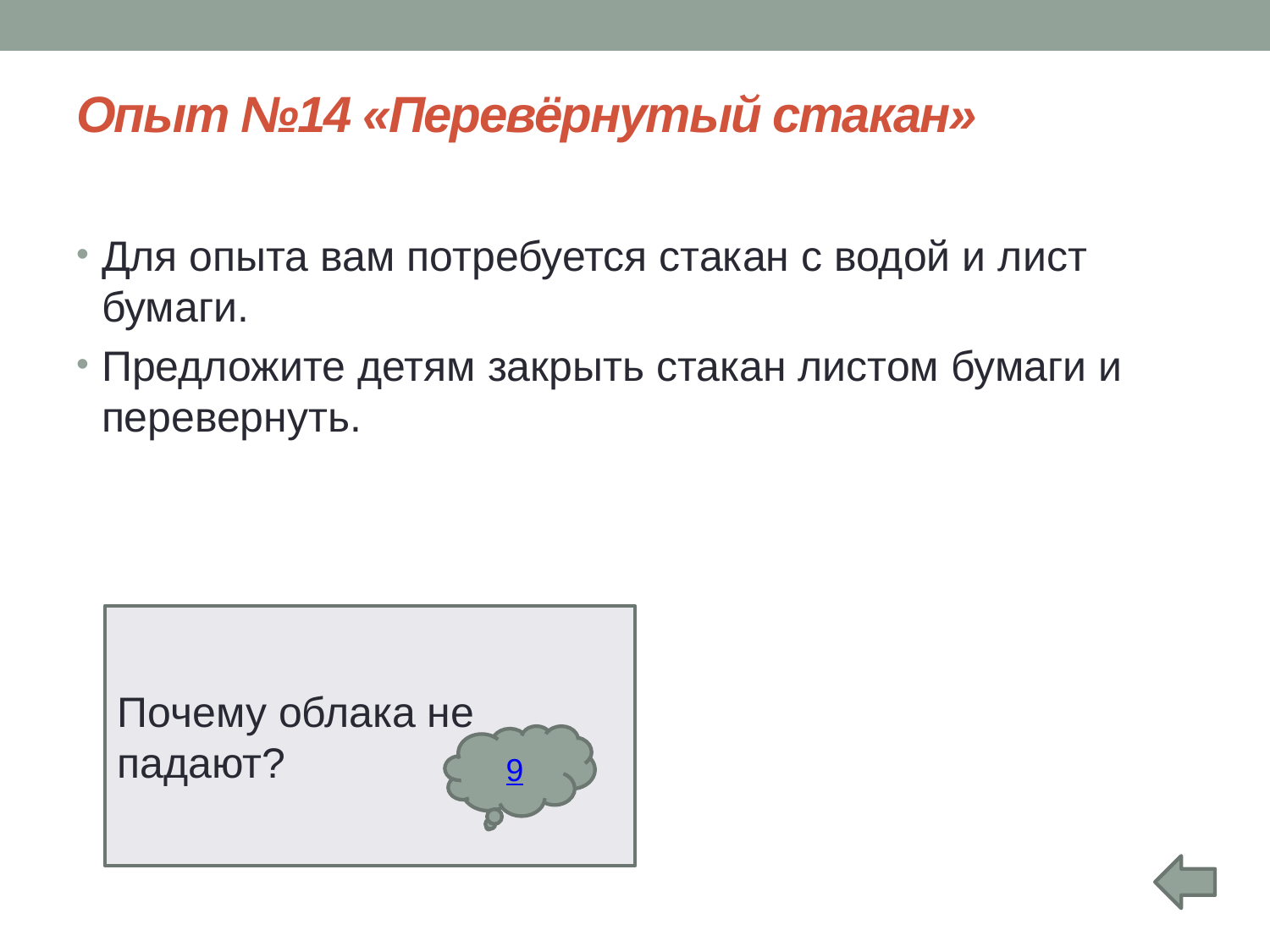

# Опыт №14 «Перевёрнутый стакан»
Для опыта вам потребуется стакан с водой и лист бумаги.
Предложите детям закрыть стакан листом бумаги и перевернуть.

Почему облака не падают?
9